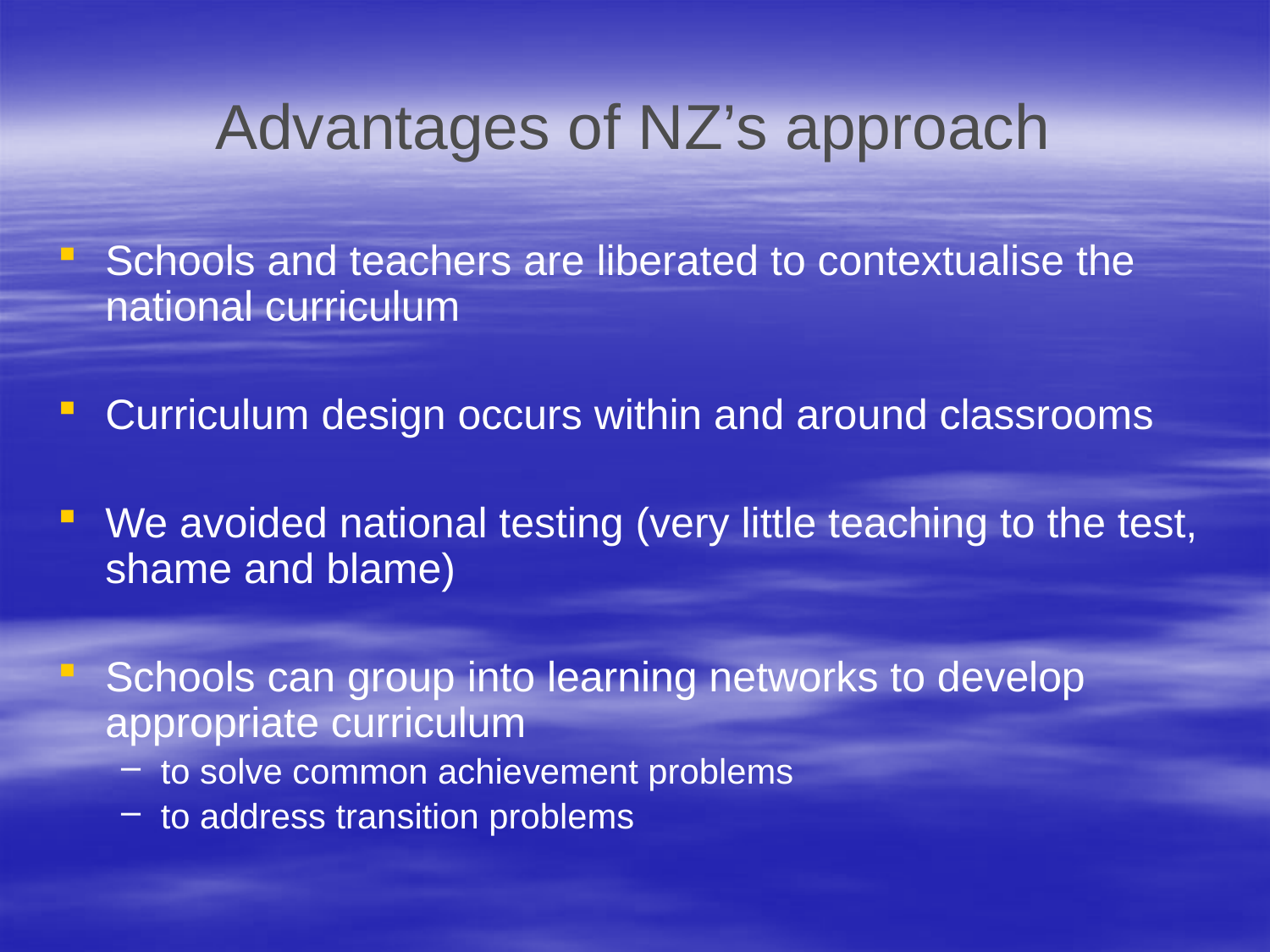

# Advantages of NZ’s approach
Schools and teachers are liberated to contextualise the national curriculum

Curriculum design occurs within and around classrooms

We avoided national testing (very little teaching to the test, shame and blame)

Schools can group into learning networks to develop appropriate curriculum
to solve common achievement problems
to address transition problems